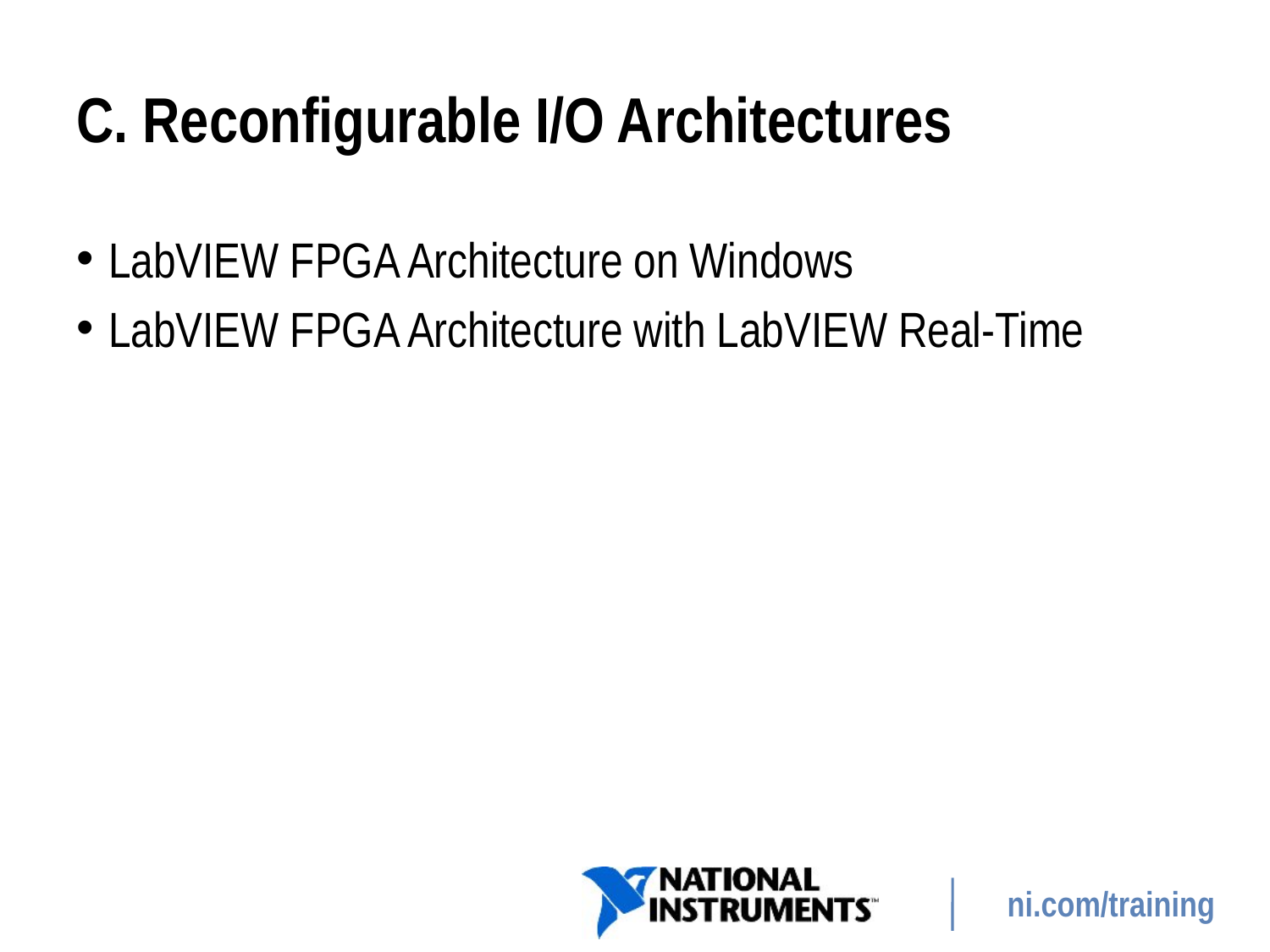

# C. Reconfigurable I/O Architectures
LabVIEW FPGA Architecture on Windows
LabVIEW FPGA Architecture with LabVIEW Real-Time